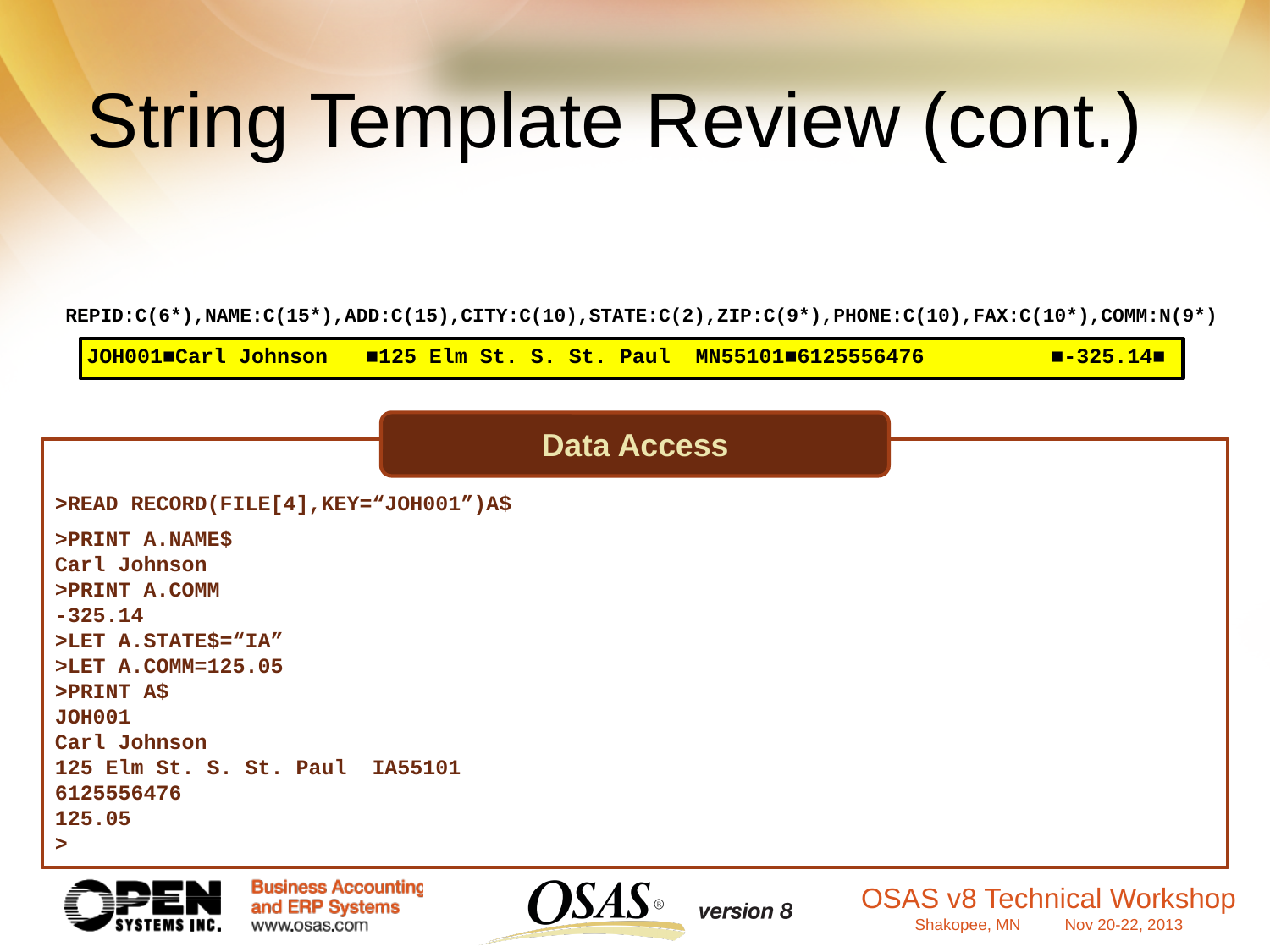

String Template Review (cont.)

JOH001■Carl Johnson   ■125 Elm St. S. St. Paul  MN55101■6125556476          ■-325.14■

REPID:C(6*),NAME:C(15*),ADD:C(15),CITY:C(10),STATE:C(2),ZIP:C(9*),PHONE:C(10),FAX:C(10*),COMM:N(9*)

Data Access

>READ RECORD(FILE[4],KEY=“JOH001”)A$

>PRINT A.NAME$
Carl Johnson
>PRINT A.COMM
-325.14
>LET A.STATE$=“IA”
>LET A.COMM=125.05
>PRINT A$
JOH001
Carl Johnson
125 Elm St. S. St. Paul  IA55101
6125556476
125.05
>